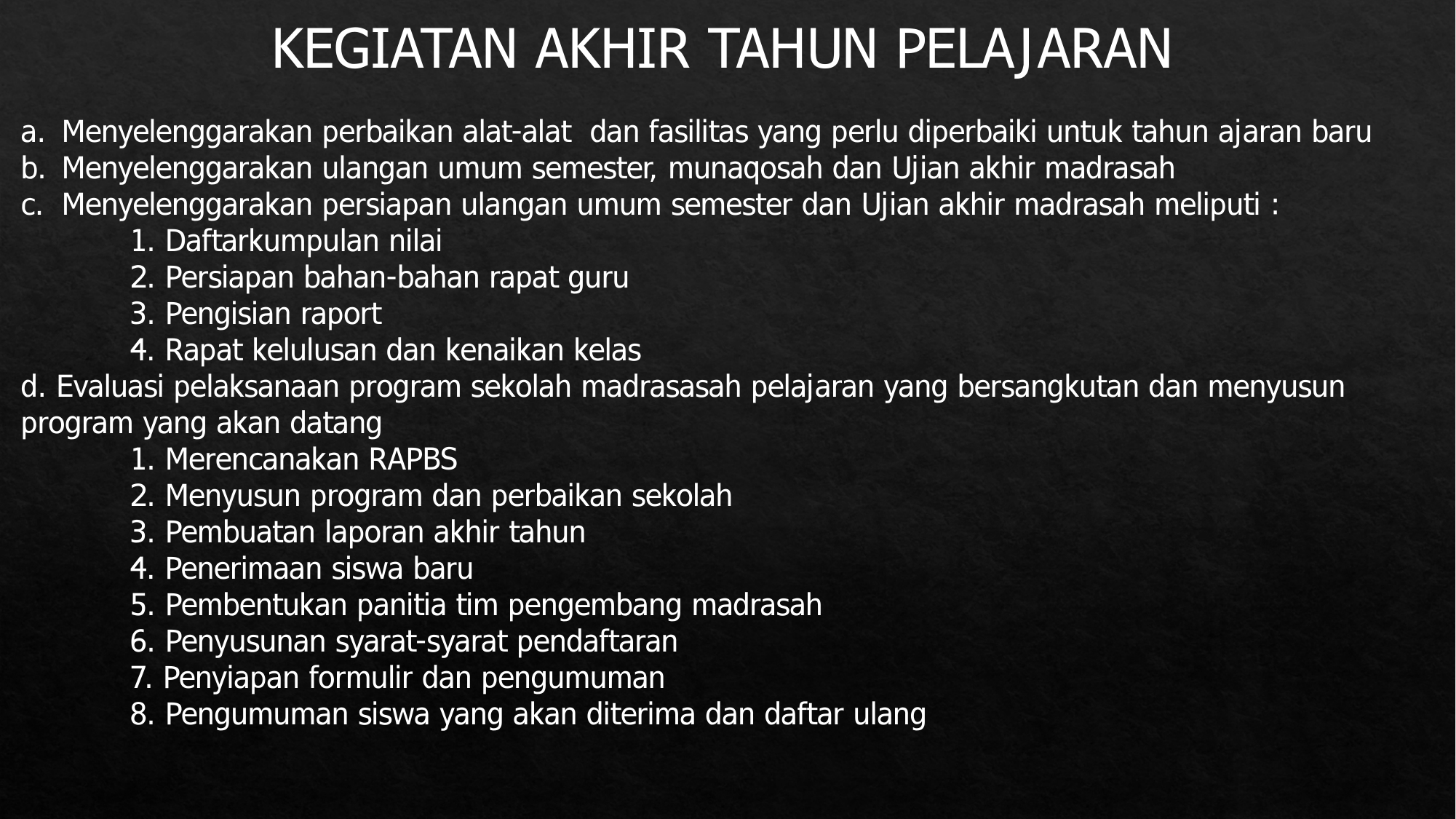

KEGIATAN AKHIR TAHUN PELAJARAN

Menyelenggarakan perbaikan alat-alat  dan fasilitas yang perlu diperbaiki untuk tahun ajaran baru
Menyelenggarakan ulangan umum semester, munaqosah dan Ujian akhir madrasah
Menyelenggarakan persiapan ulangan umum semester dan Ujian akhir madrasah meliputi :
    	1. Daftarkumpulan nilai
    	2. Persiapan bahan-bahan rapat guru
    	3. Pengisian raport
    	4. Rapat kelulusan dan kenaikan kelas
d. Evaluasi pelaksanaan program sekolah madrasasah pelajaran yang bersangkutan dan menyusun program yang akan datang
	1. Merencanakan RAPBS
	2. Menyusun program dan perbaikan sekolah
	3. Pembuatan laporan akhir tahun
	4. Penerimaan siswa baru
	5. Pembentukan panitia tim pengembang madrasah
	6. Penyusunan syarat-syarat pendaftaran
	7. Penyiapan formulir dan pengumuman
	8. Pengumuman siswa yang akan diterima dan daftar ulang